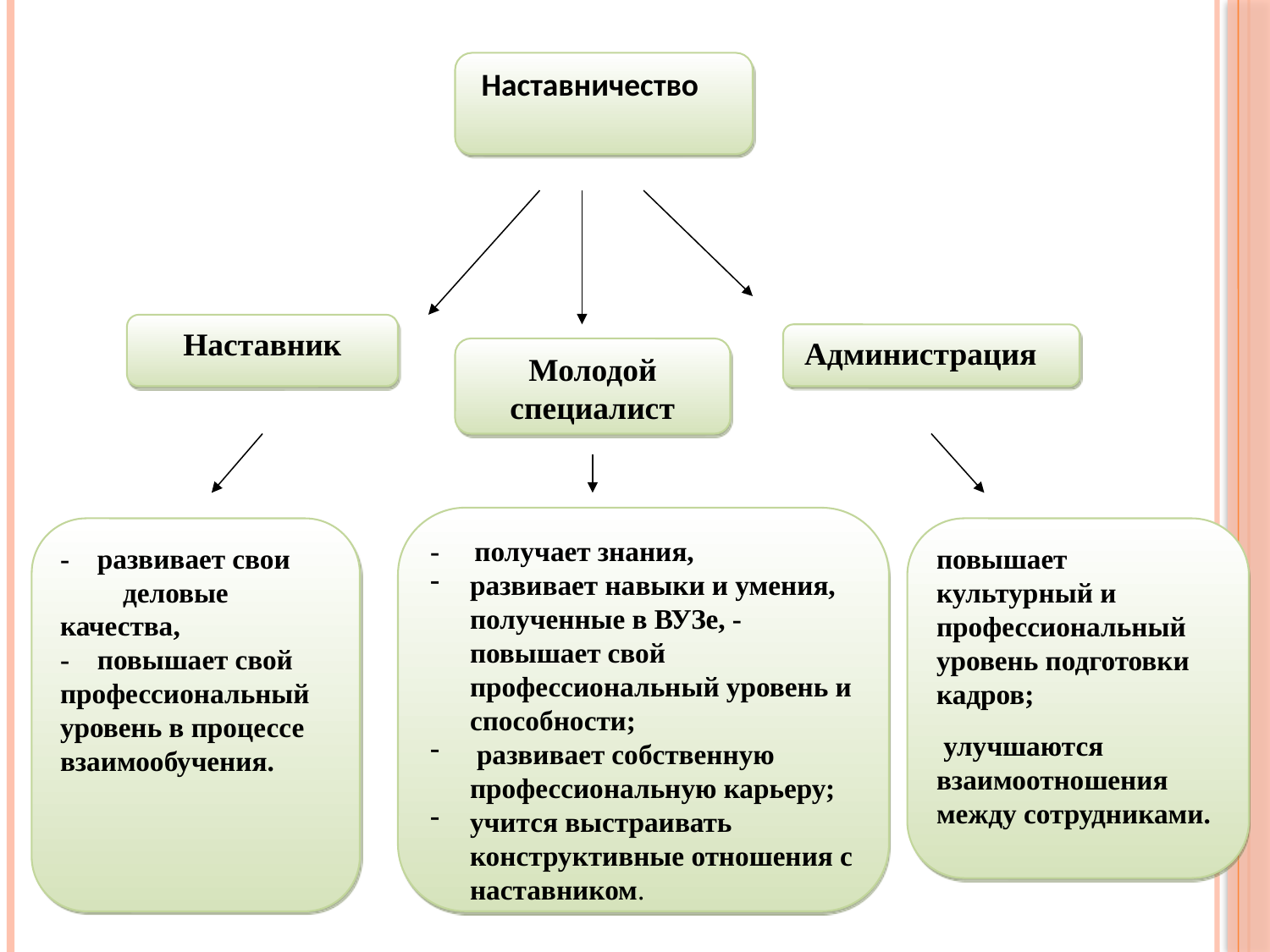

Наставничество

Наставник

Администрация

Молодой специалист

-     получает знания,
развивает навыки и умения, полученные в ВУЗе, -повышает свой профессиональный уровень и способности;
 развивает собственную профессиональную карьеру;
учится выстраивать конструктивные отношения с наставником.

-    развивает свои               деловые качества,
-    повышает свой профессиональный уровень в процессе взаимообучения.

повышает культурный и профессиональный уровень подготовки кадров;
 улучшаются взаимоотношения между сотрудниками.